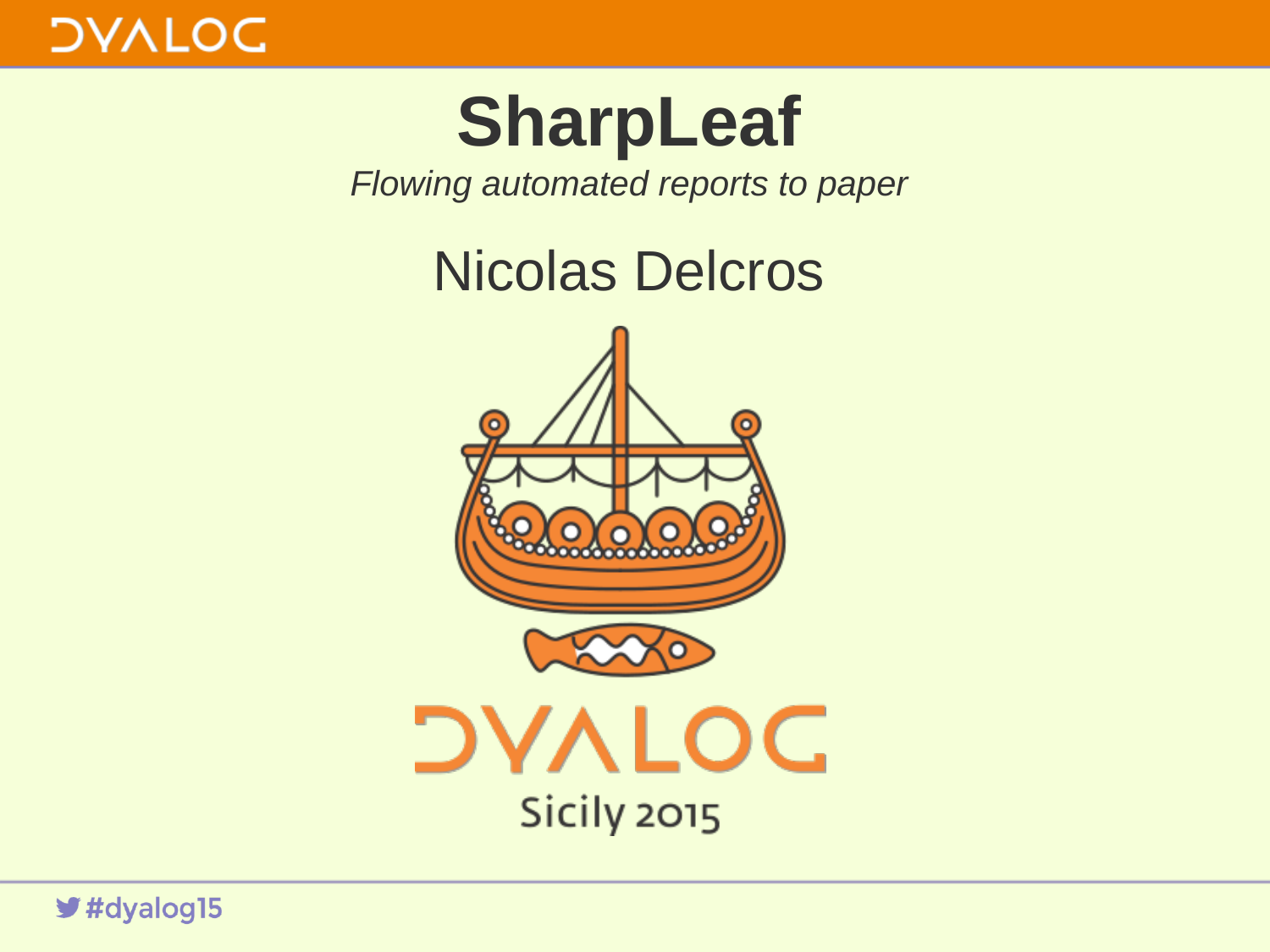

# SharpLeaf Flowing automated reports to paper
Nicolas Delcros